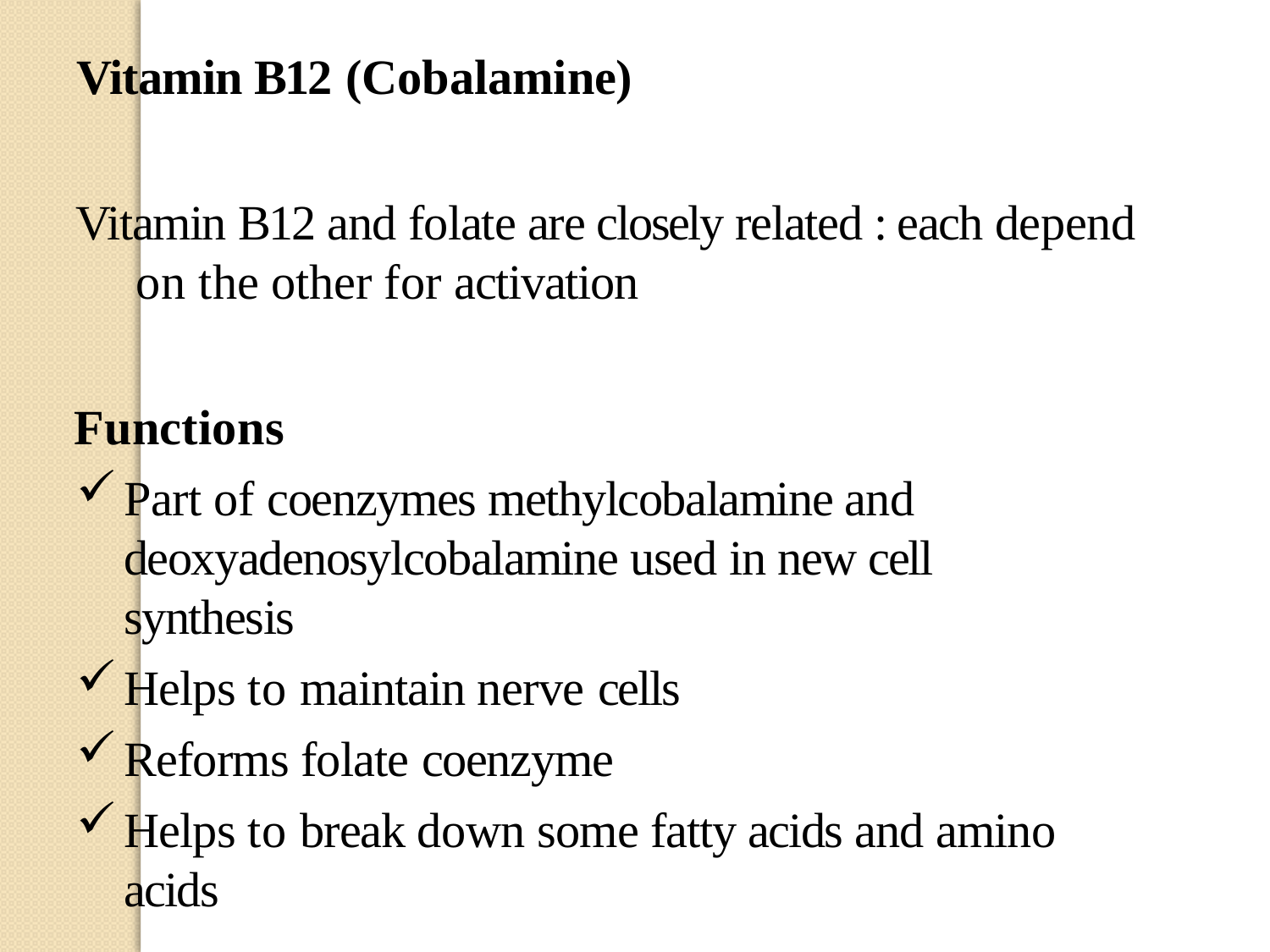

Vitamin B12 (Cobalamine)

Vitamin B12 and folate are closely related : each depend  on the other for activation

Functions
Part of coenzymes methylcobalamine and  deoxyadenosylcobalamine used in new cell synthesis
Helps to maintain nerve cells
Reforms folate coenzyme
Helps to break down some fatty acids and amino acids